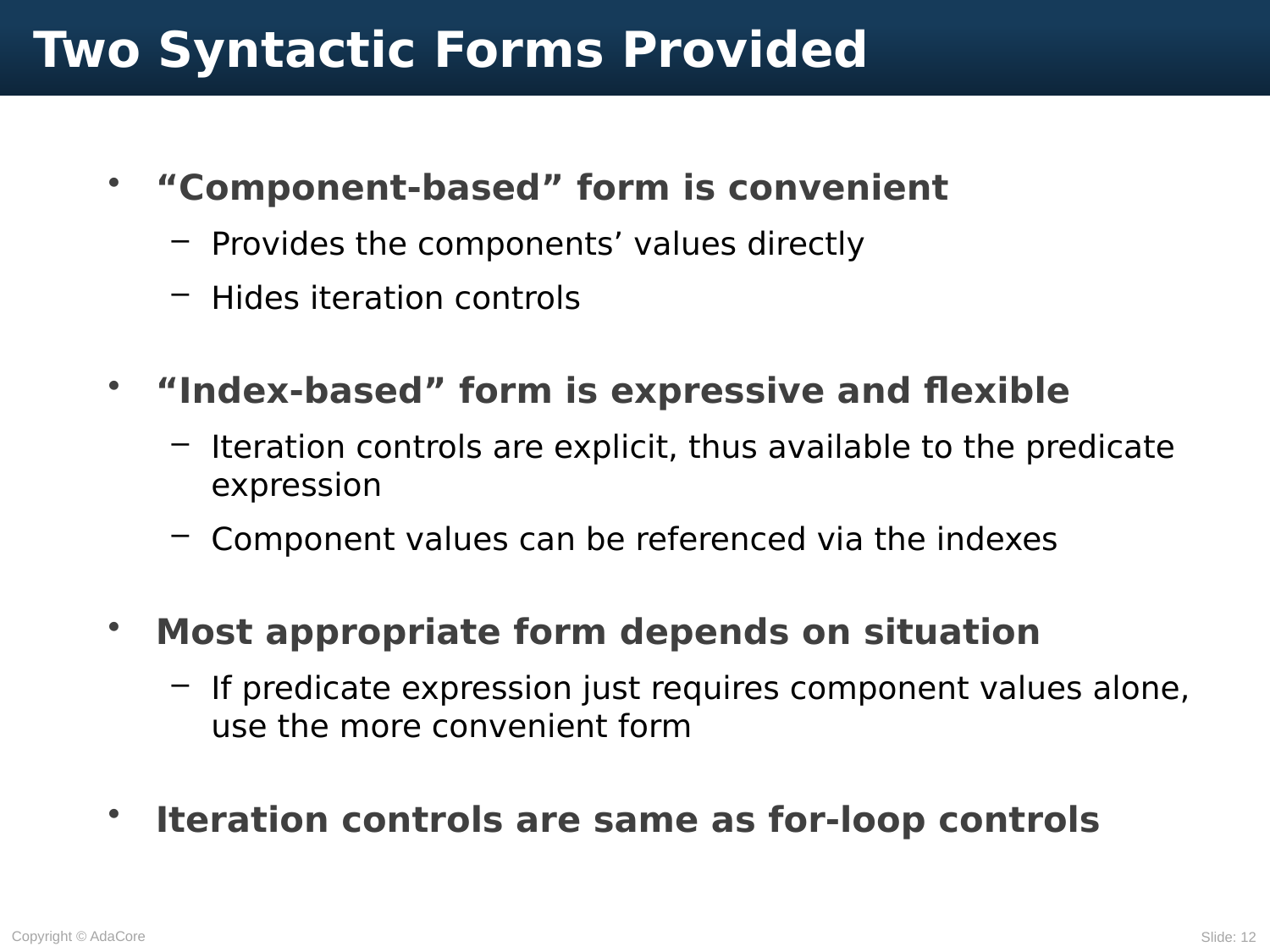

# Two Syntactic Forms Provided
“Component-based” form is convenient
Provides the components’ values directly
Hides iteration controls
“Index-based” form is expressive and flexible
Iteration controls are explicit, thus available to the predicate expression
Component values can be referenced via the indexes
Most appropriate form depends on situation
If predicate expression just requires component values alone, use the more convenient form
Iteration controls are same as for-loop controls